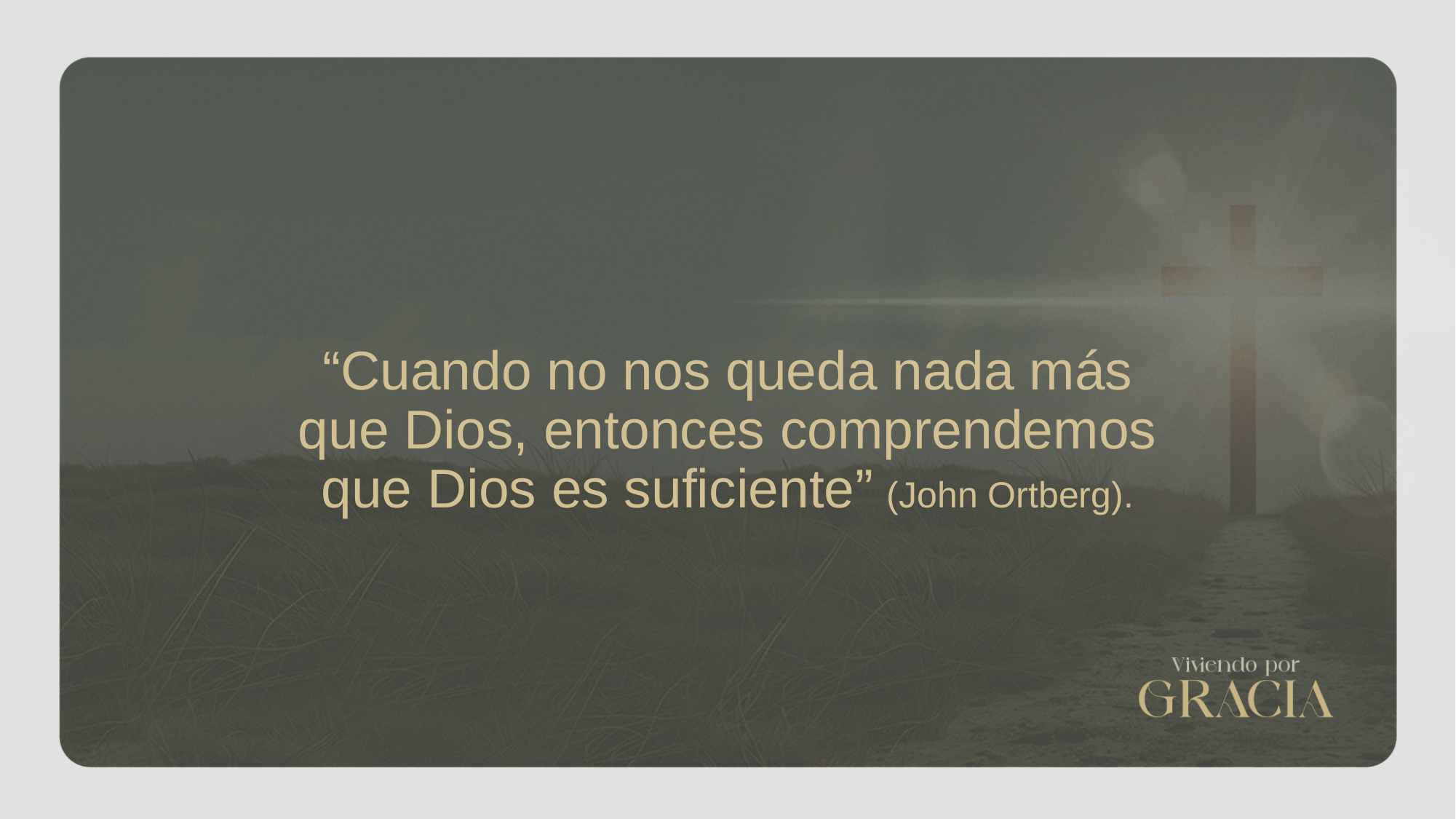

“Cuando no nos queda nada más que Dios, entonces comprendemos que Dios es suficiente” (John Ortberg).